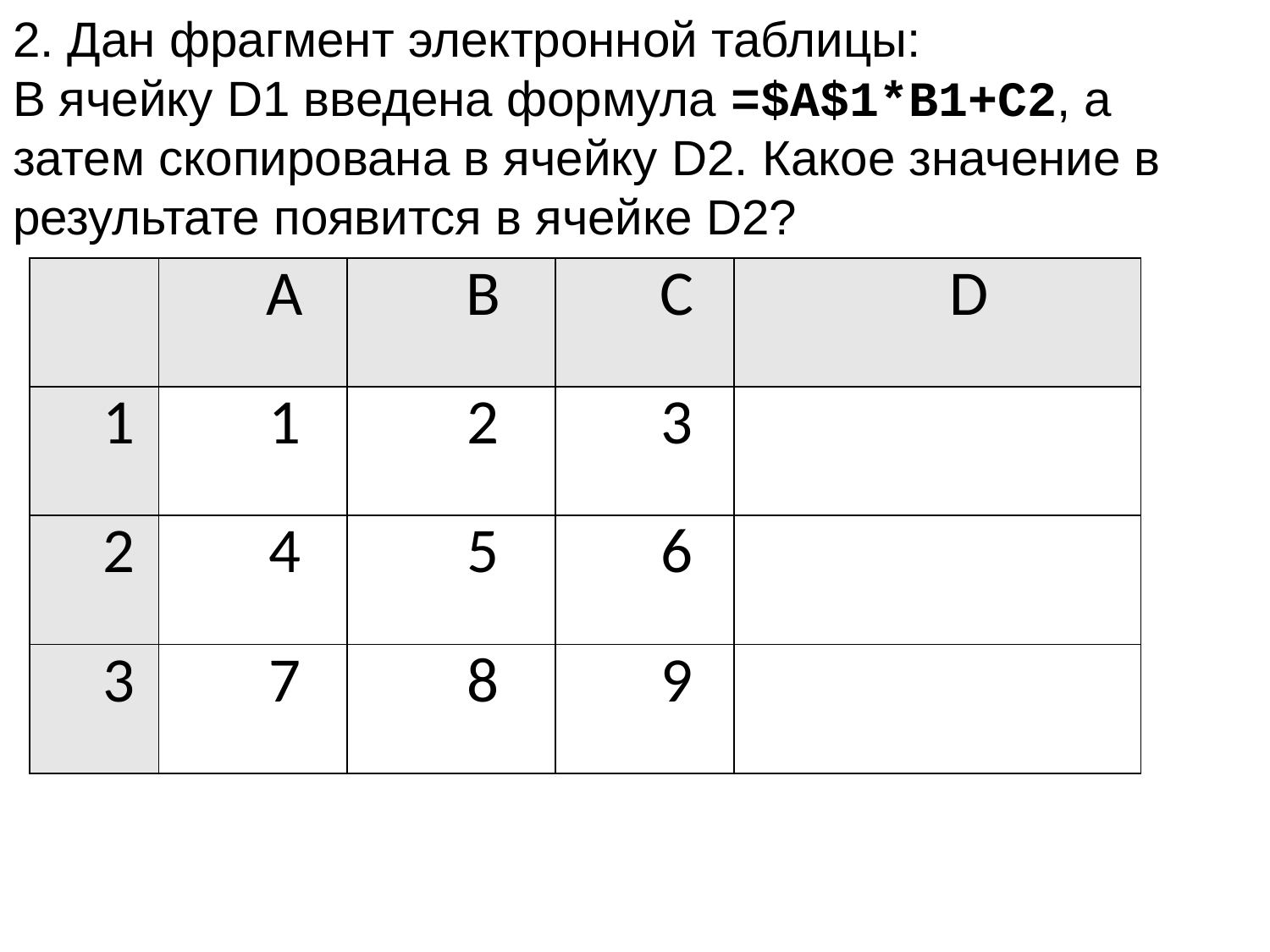

2. Дан фрагмент электронной таблицы:
В ячейку D1 введена формула =$А$1*В1+С2, а затем скопирована в ячейку D2. Какое значение в результате появится в ячейке D2?
|  | А | В | С | D |
| --- | --- | --- | --- | --- |
| 1 | 1 | 2 | 3 |  |
| 2 | 4 | 5 | 6 |  |
| 3 | 7 | 8 | 9 |  |